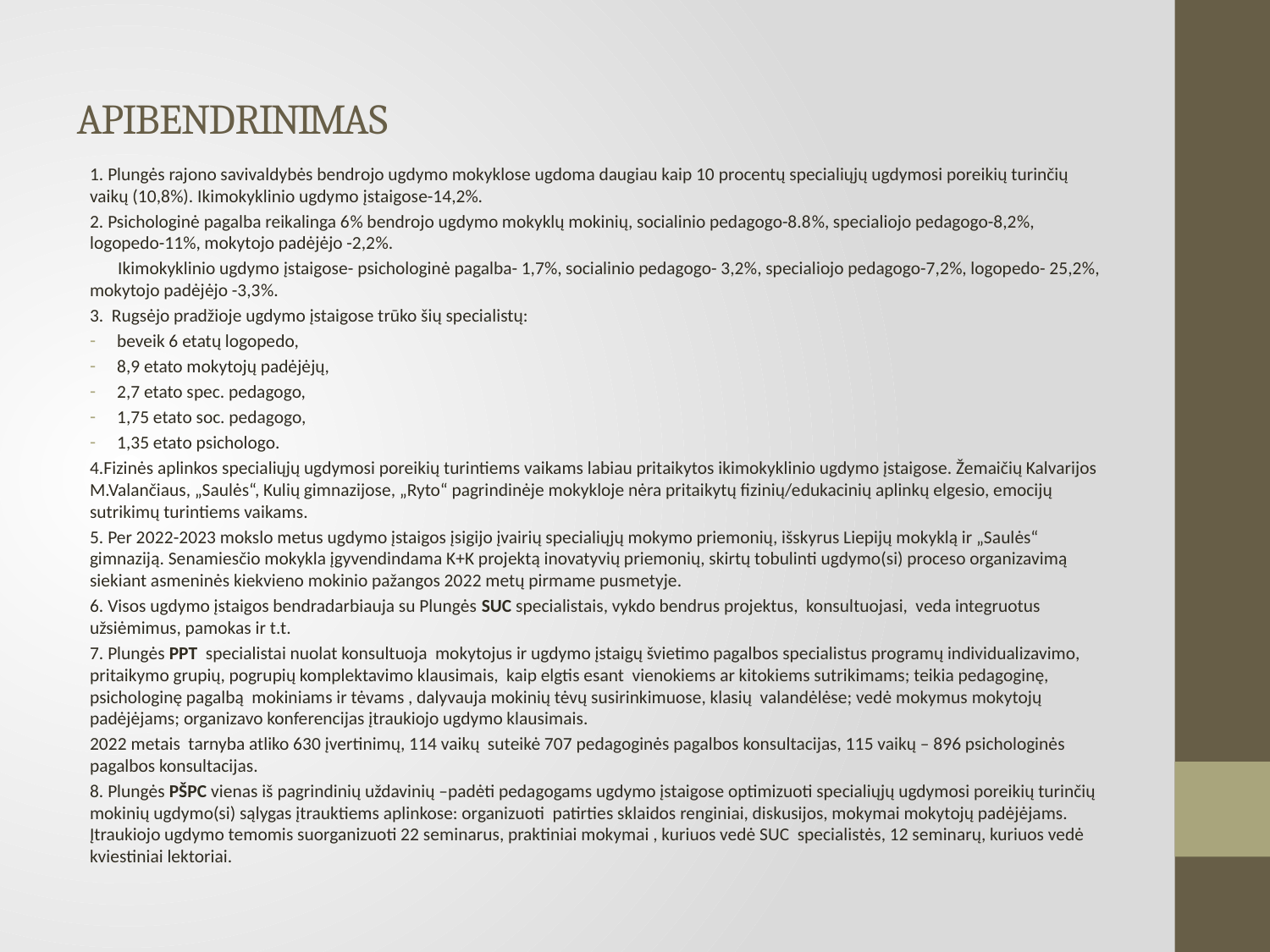

# APIBENDRINIMAS
1. Plungės rajono savivaldybės bendrojo ugdymo mokyklose ugdoma daugiau kaip 10 procentų specialiųjų ugdymosi poreikių turinčių vaikų (10,8%). Ikimokyklinio ugdymo įstaigose-14,2%.
2. Psichologinė pagalba reikalinga 6% bendrojo ugdymo mokyklų mokinių, socialinio pedagogo-8.8%, specialiojo pedagogo-8,2%, logopedo-11%, mokytojo padėjėjo -2,2%.
       Ikimokyklinio ugdymo įstaigose- psichologinė pagalba- 1,7%, socialinio pedagogo- 3,2%, specialiojo pedagogo-7,2%, logopedo- 25,2%, mokytojo padėjėjo -3,3%.
3.  Rugsėjo pradžioje ugdymo įstaigose trūko šių specialistų:
beveik 6 etatų logopedo,
8,9 etato mokytojų padėjėjų,
2,7 etato spec. pedagogo,
1,75 etato soc. pedagogo,
1,35 etato psichologo.
4.Fizinės aplinkos specialiųjų ugdymosi poreikių turintiems vaikams labiau pritaikytos ikimokyklinio ugdymo įstaigose. Žemaičių Kalvarijos M.Valančiaus, „Saulės“, Kulių gimnazijose, „Ryto“ pagrindinėje mokykloje nėra pritaikytų fizinių/edukacinių aplinkų elgesio, emocijų sutrikimų turintiems vaikams.
5. Per 2022-2023 mokslo metus ugdymo įstaigos įsigijo įvairių specialiųjų mokymo priemonių, išskyrus Liepijų mokyklą ir „Saulės“ gimnaziją. Senamiesčio mokykla įgyvendindama K+K projektą inovatyvių priemonių, skirtų tobulinti ugdymo(si) proceso organizavimą siekiant asmeninės kiekvieno mokinio pažangos 2022 metų pirmame pusmetyje.
6. Visos ugdymo įstaigos bendradarbiauja su Plungės SUC specialistais, vykdo bendrus projektus,  konsultuojasi,  veda integruotus užsiėmimus, pamokas ir t.t.
7. Plungės PPT  specialistai nuolat konsultuoja  mokytojus ir ugdymo įstaigų švietimo pagalbos specialistus programų individualizavimo, pritaikymo grupių, pogrupių komplektavimo klausimais,  kaip elgtis esant  vienokiems ar kitokiems sutrikimams; teikia pedagoginę, psichologinę pagalbą  mokiniams ir tėvams , dalyvauja mokinių tėvų susirinkimuose, klasių  valandėlėse; vedė mokymus mokytojų padėjėjams; organizavo konferencijas įtraukiojo ugdymo klausimais.
2022 metais  tarnyba atliko 630 įvertinimų, 114 vaikų  suteikė 707 pedagoginės pagalbos konsultacijas, 115 vaikų – 896 psichologinės pagalbos konsultacijas.
8. Plungės PŠPC vienas iš pagrindinių uždavinių –padėti pedagogams ugdymo įstaigose optimizuoti specialiųjų ugdymosi poreikių turinčių mokinių ugdymo(si) sąlygas įtrauktiems aplinkose: organizuoti  patirties sklaidos renginiai, diskusijos, mokymai mokytojų padėjėjams. Įtraukiojo ugdymo temomis suorganizuoti 22 seminarus, praktiniai mokymai , kuriuos vedė SUC  specialistės, 12 seminarų, kuriuos vedė kviestiniai lektoriai.